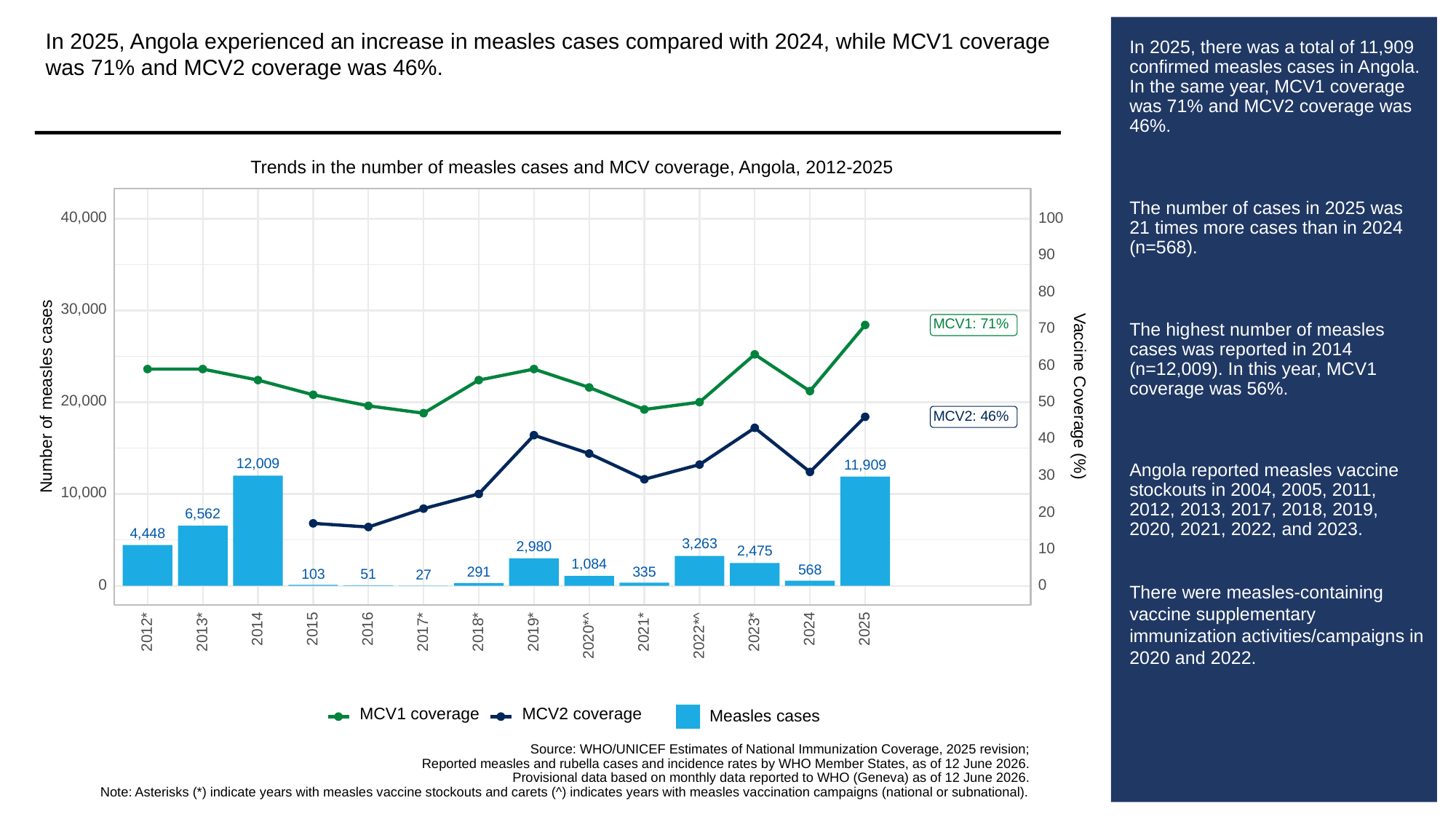

In 2025, Angola experienced an increase in measles cases compared with 2024, while MCV1 coverage was 71% and MCV2 coverage was 46%.
# In 2025, there was a total of 11,909 confirmed measles cases in Angola. In the same year, MCV1 coverage was 71% and MCV2 coverage was 46%.

The number of cases in 2025 was 21 times more cases than in 2024 (n=568).

The highest number of measles cases was reported in 2014 (n=12,009). In this year, MCV1 coverage was 56%.

Angola reported measles vaccine stockouts in 2004, 2005, 2011, 2012, 2013, 2017, 2018, 2019, 2020, 2021, 2022, and 2023.

There were measles-containing vaccine supplementary immunization activities/campaigns in 2020 and 2022.

Trends in the number of measles cases and MCV coverage, Angola, 2012-2025

40,000
100

90

80
30,000

MCV1: 71%

70

60

Vaccine Coverage (%)
Number of measles cases

20,000
50

MCV2: 46%

40

12,009
11,909

30

10,000

20
6,562

4,448
3,263

2,980
10

2,475

1,084

568
335
291
103
51
27

0
0

2014
2015
2016
2024
2025
2013*
2023*
2012*
2017*
2018*
2019*
2021*
2020*^
2022*^

MCV1 coverage
MCV2 coverage
Measles cases

Source: WHO/UNICEF Estimates of National Immunization Coverage, 2025 revision;
Reported measles and rubella cases and incidence rates by WHO Member States, as of 12 June 2026.
Provisional data based on monthly data reported to WHO (Geneva) as of 12 June 2026.
Note: Asterisks (*) indicate years with measles vaccine stockouts and carets (^) indicates years with measles vaccination campaigns (national or subnational).